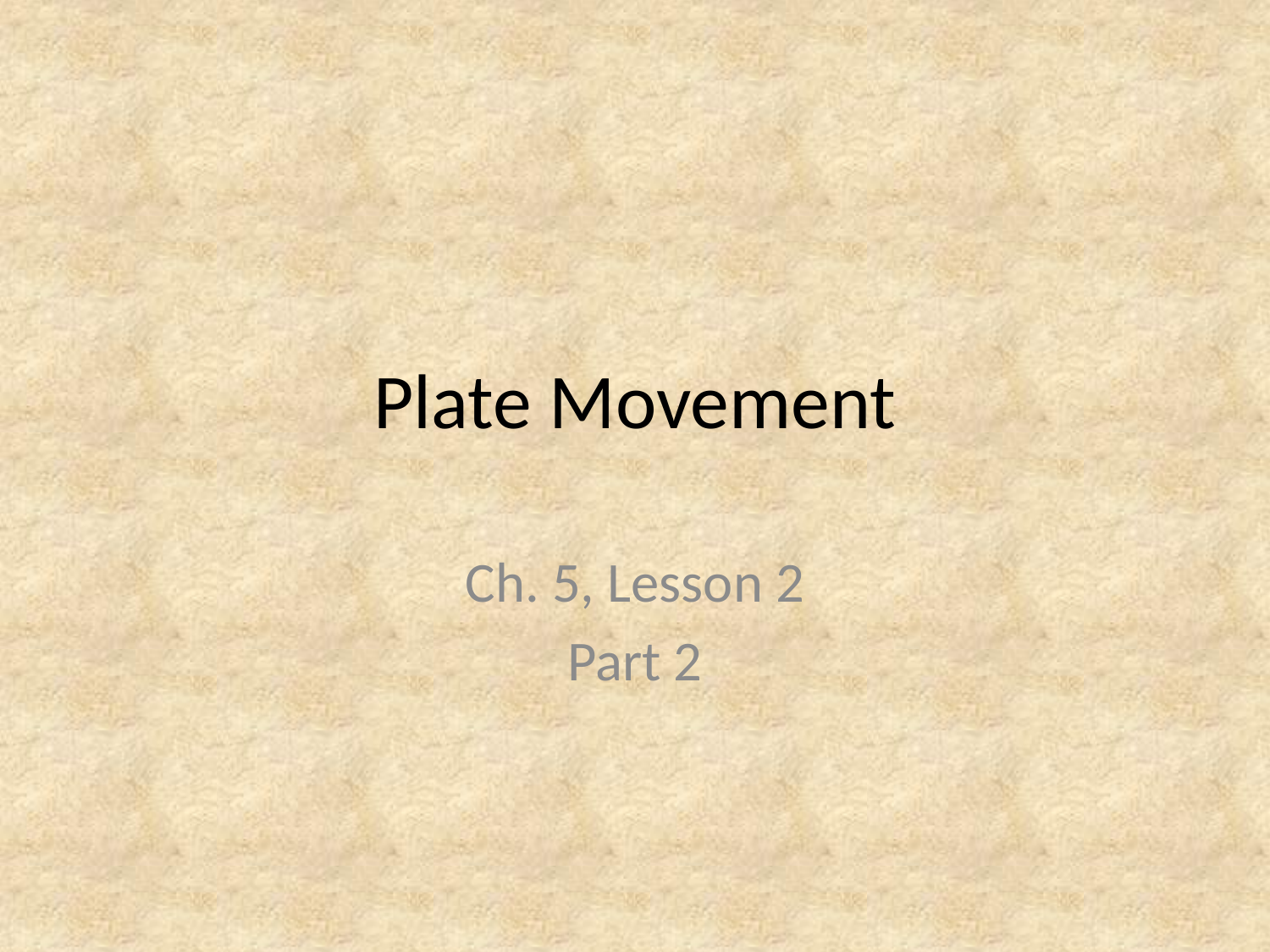

# Plate Movement
Ch. 5, Lesson 2
Part 2